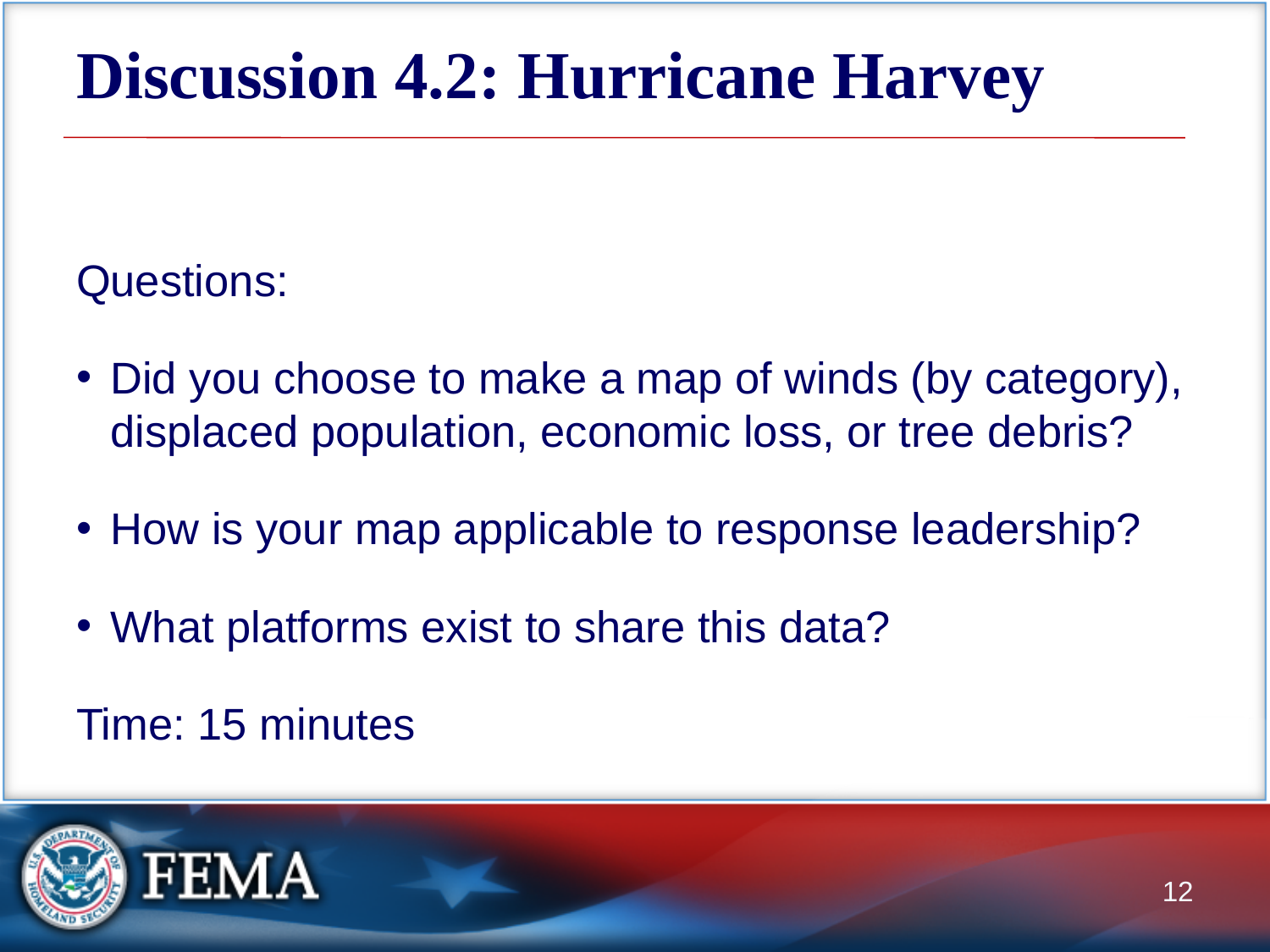

# Discussion 4.2: Hurricane Harvey

Questions:
Did you choose to make a map of winds (by category), displaced population, economic loss, or tree debris?
How is your map applicable to response leadership?
What platforms exist to share this data?
Time: 15 minutes
12